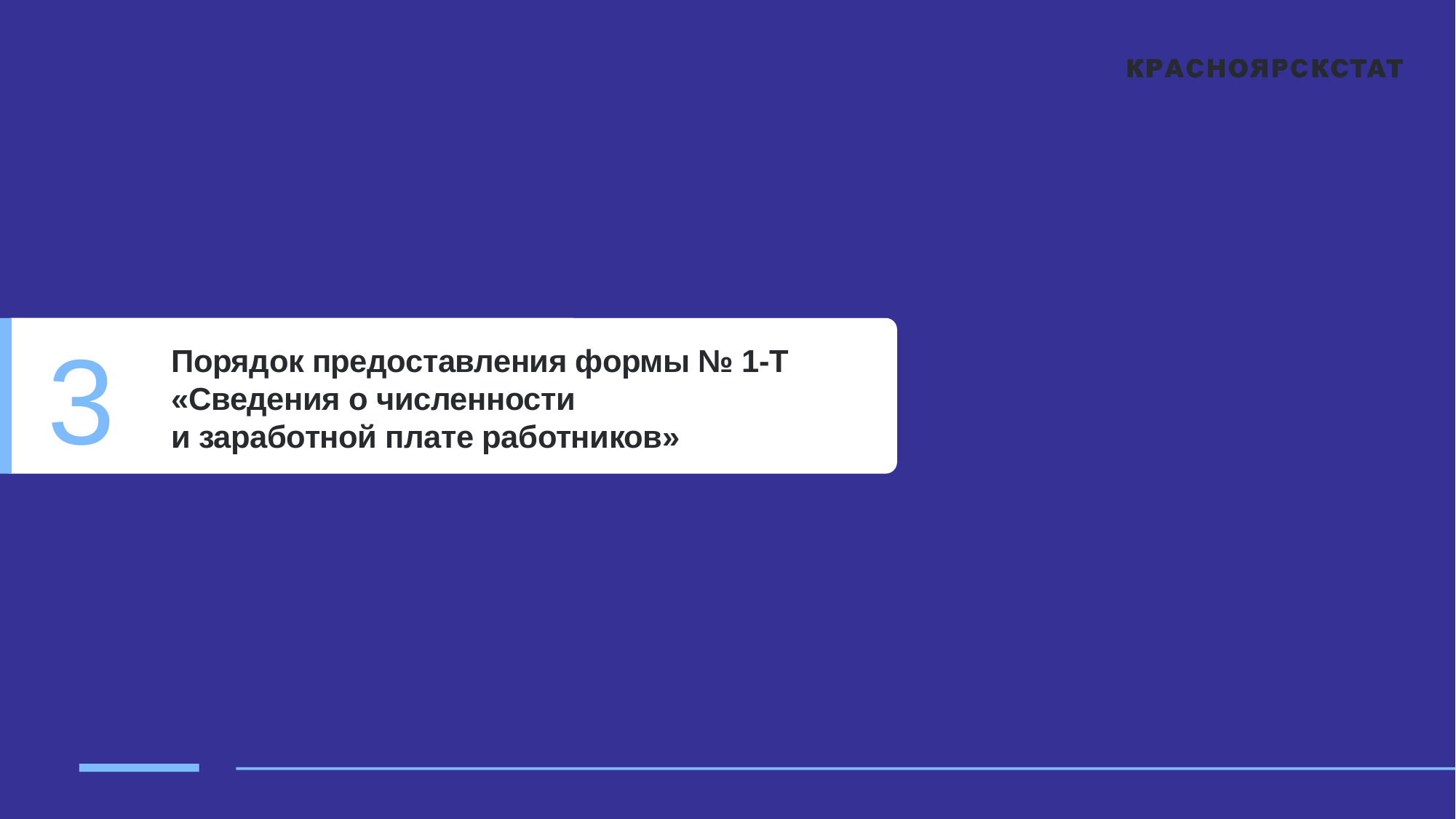

# 3
Порядок предоставления формы № 1-Т «Сведения о численности
и заработной плате работников»